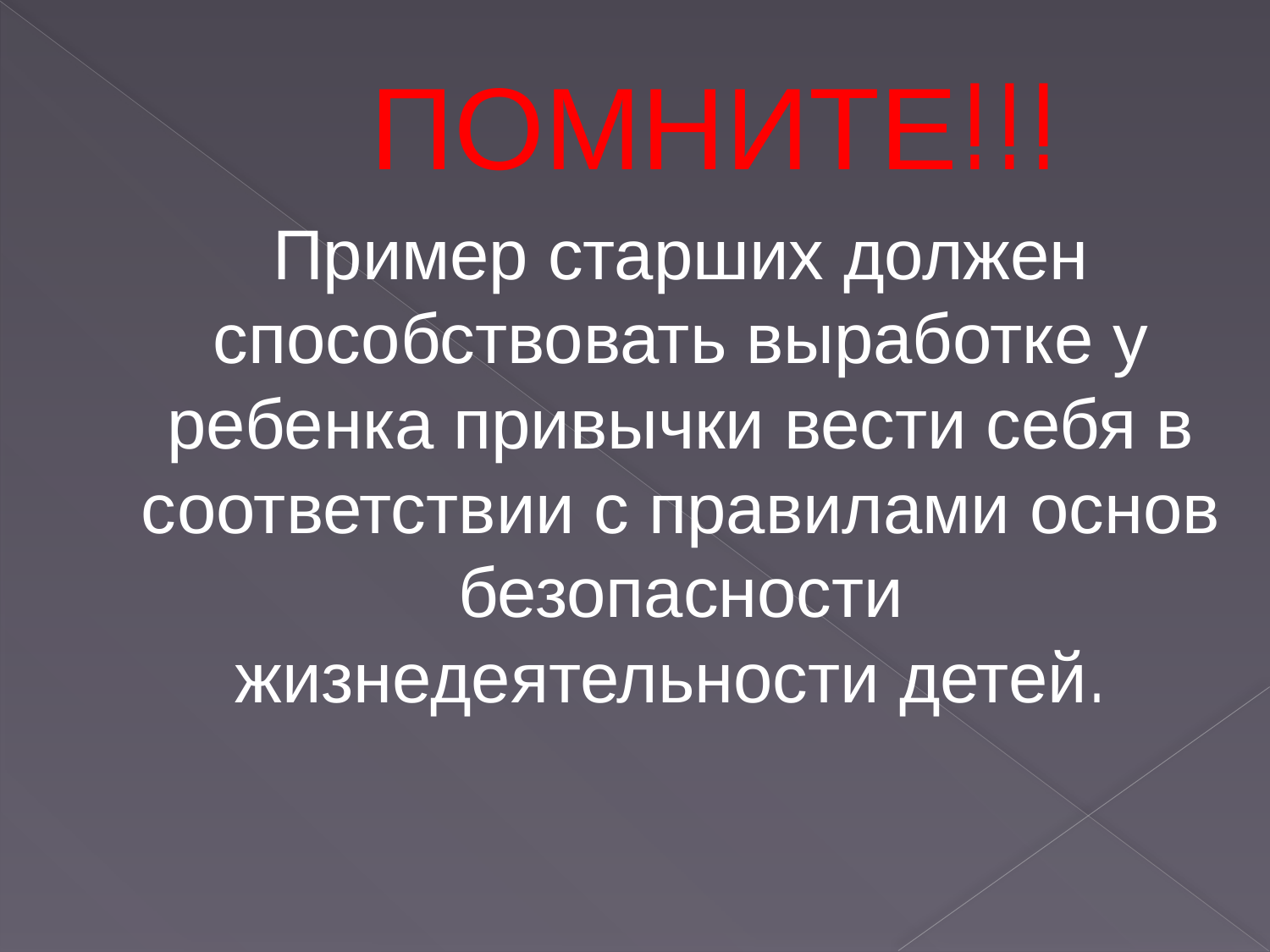

ПОМНИТЕ!!!
Пример старших должен способствовать выработке у ребенка привычки вести себя в соответствии с правилами основ безопасности жизнедеятельности детей.